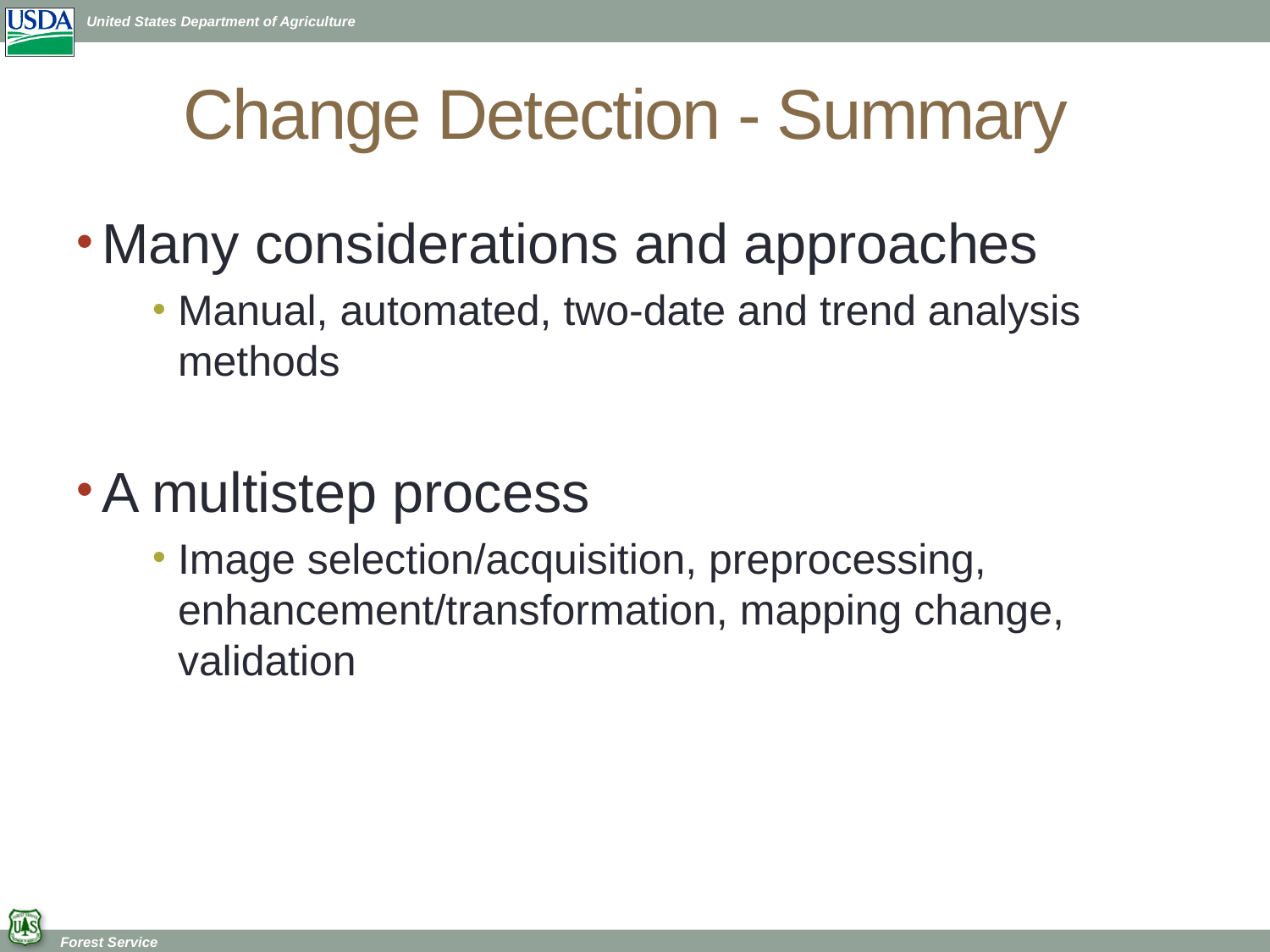

# Change Detection - Summary
Many considerations and approaches
Manual, automated, two-date and trend analysis methods

A multistep process
Image selection/acquisition, preprocessing, enhancement/transformation, mapping change, validation